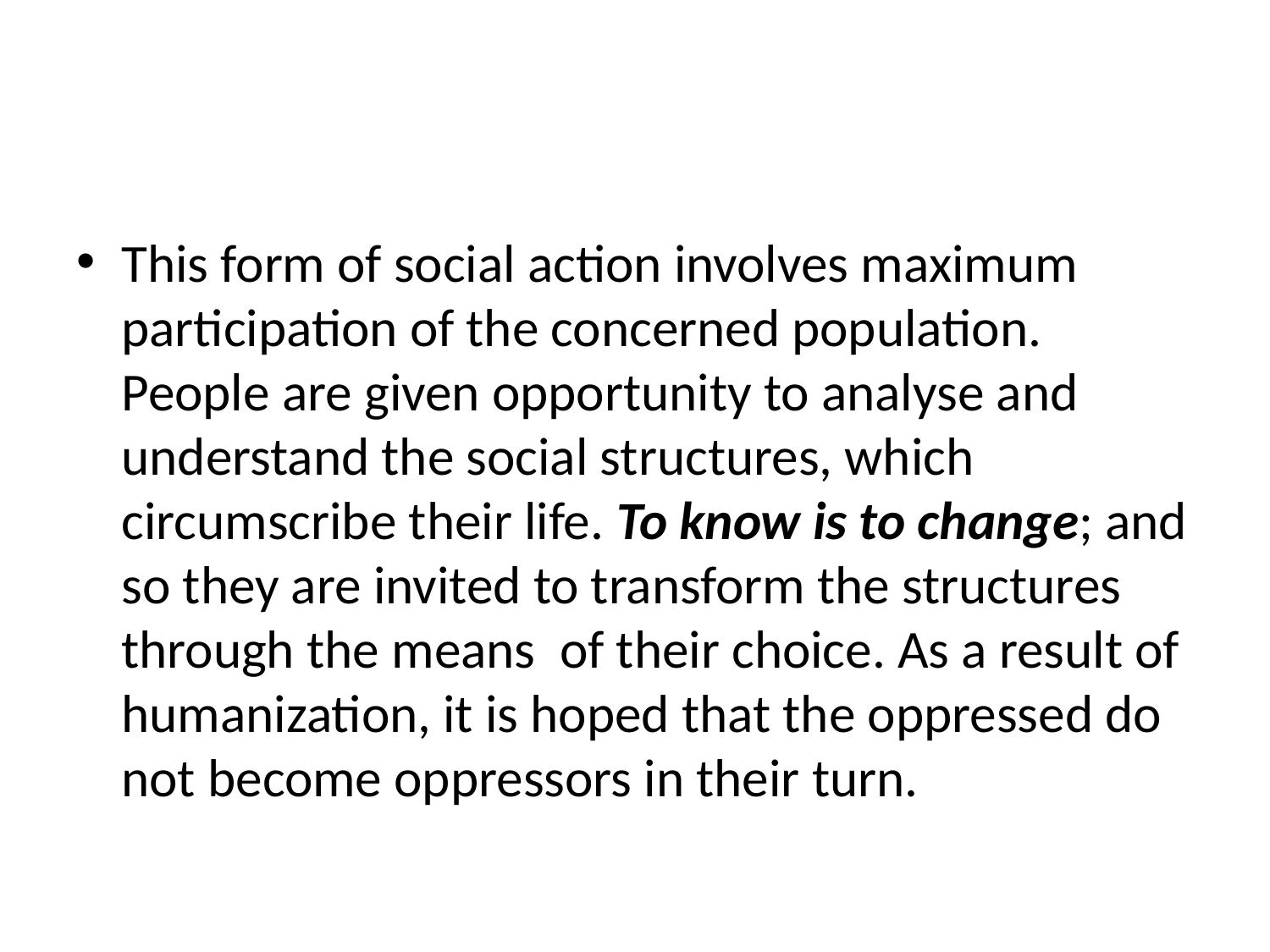

#
This form of social action involves maximum participation of the concerned population. People are given opportunity to analyse and understand the social structures, which circumscribe their life. To know is to change; and so they are invited to transform the structures through the means  of their choice. As a result of humanization, it is hoped that the oppressed do not become oppressors in their turn.